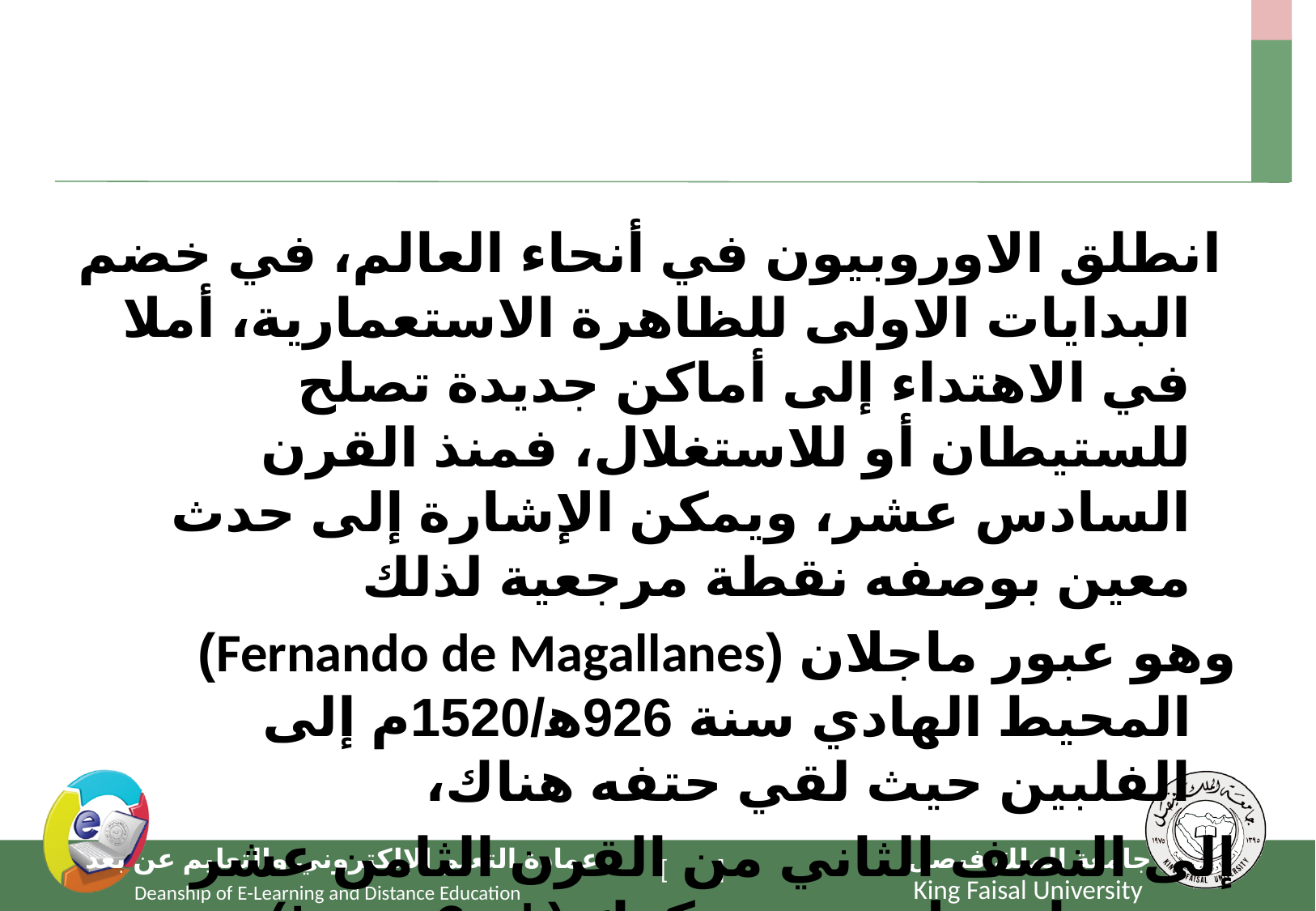

#
 انطلق الاوروبيون في أنحاء العالم، في خضم البدايات الاولى للظاهرة الاستعمارية، أملا في الاهتداء إلى أماكن جديدة تصلح للستيطان أو للاستغلال، فمنذ القرن السادس عشر، ويمكن الإشارة إلى حدث معين بوصفه نقطة مرجعية لذلك
وهو عبور ماجلان (Fernando de Magallanes) المحيط الهادي سنة 926ﻫ/1520م إلى الفلبين حيث لقي حتفه هناك،
إلى النصف الثاني من القرن الثامن عشر عندما وصل جيمس كوك (James Cook) ‏1186ﻫ/1776م إلى استراليا وجزر المحيط الهادئ، وتعرّف الأوروبيون على الجنوب الإفريقي وجزر الهند الشرقية ونيوزيلاندا.